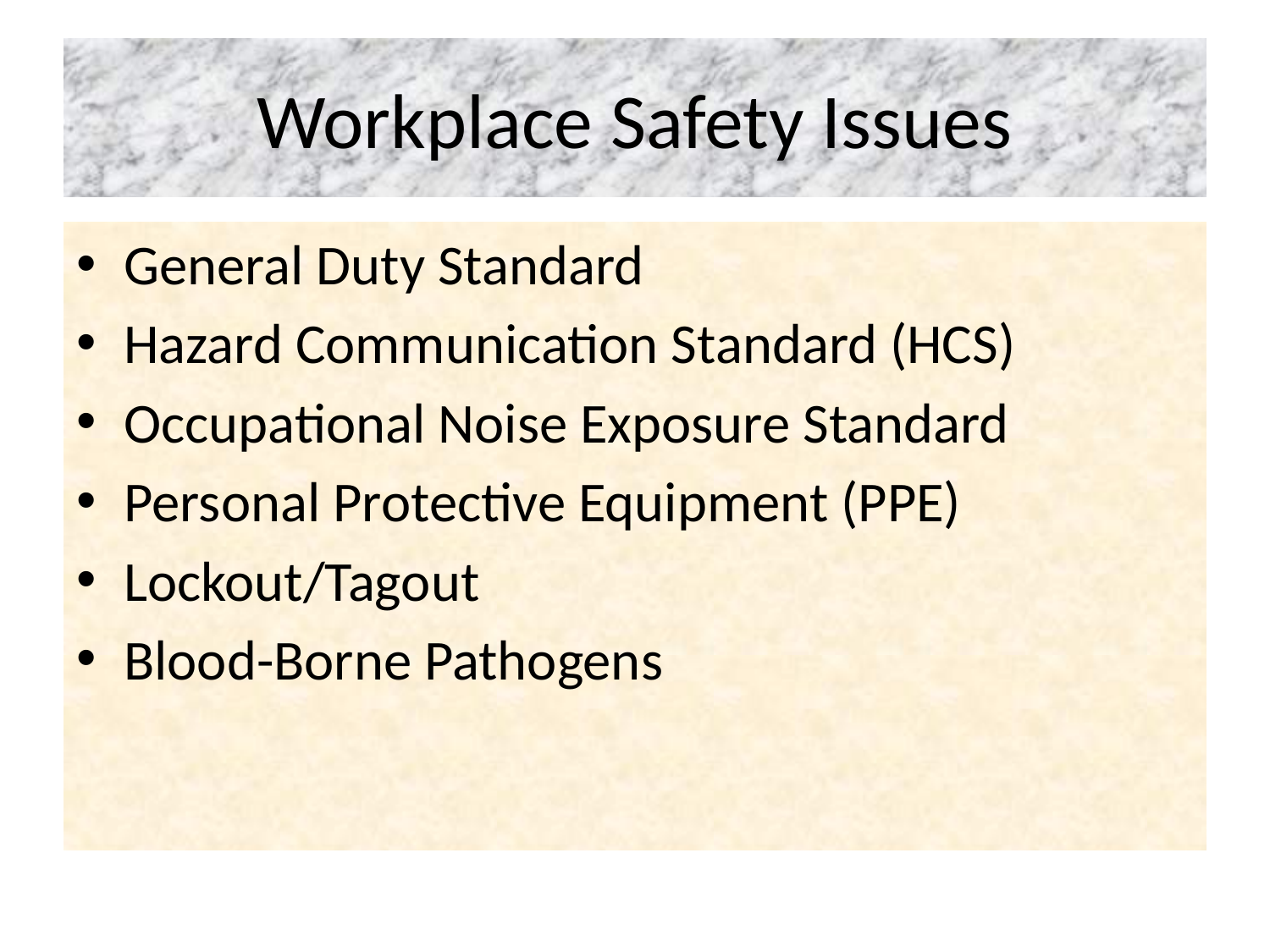

# Workplace Safety Issues
General Duty Standard
Hazard Communication Standard (HCS)
Occupational Noise Exposure Standard
Personal Protective Equipment (PPE)
Lockout/Tagout
Blood-Borne Pathogens